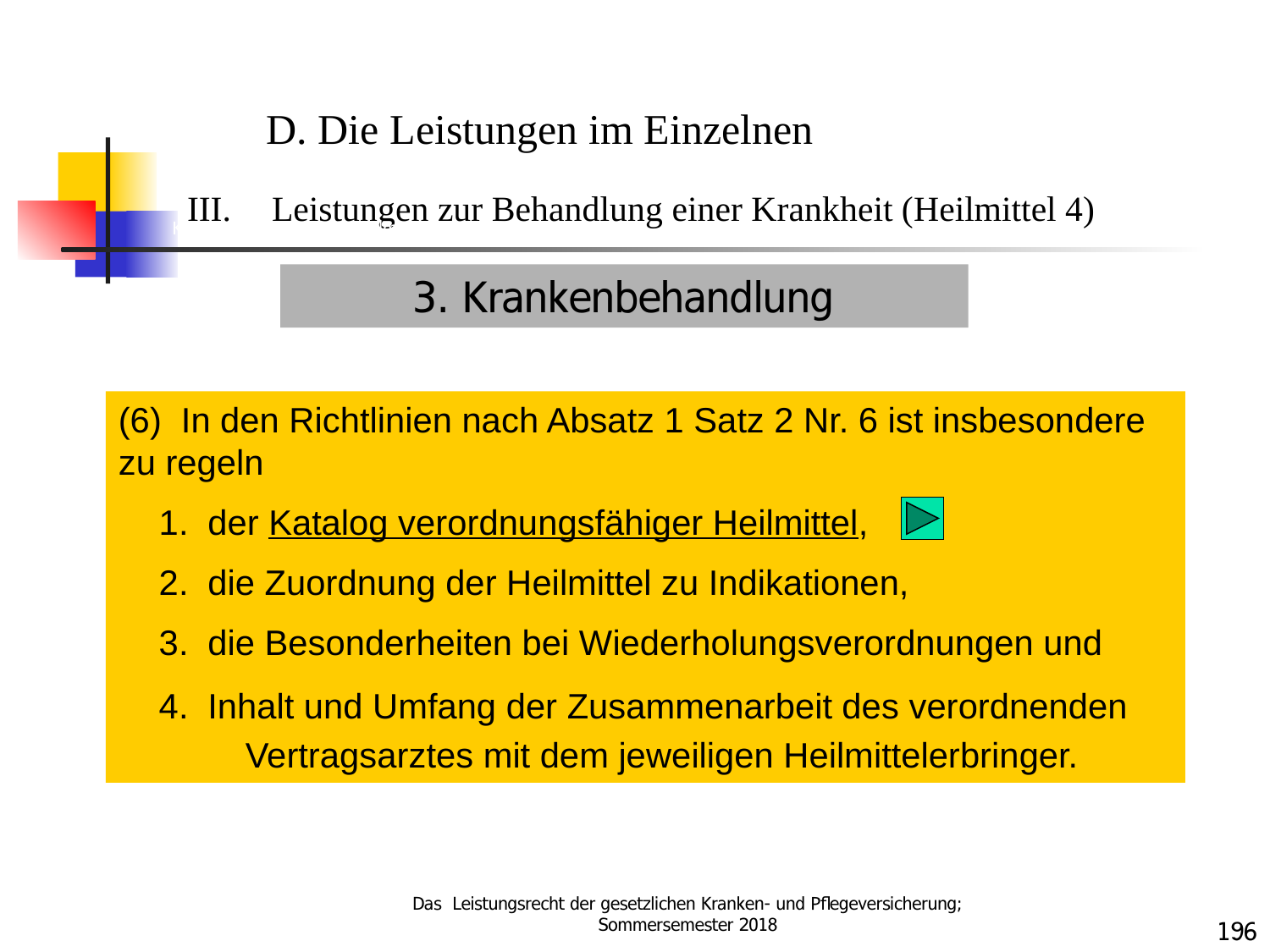

Krankenbehandlung 4 (Heilmittel)
D. Die Leistungen im Einzelnen

Leistungen zur Behandlung einer Krankheit (Heilmittel 4)
3. Krankenbehandlung
(6)  In den Richtlinien nach Absatz 1 Satz 2 Nr. 6 ist insbesondere zu regeln
	1.  der Katalog verordnungsfähiger Heilmittel,
	2.  die Zuordnung der Heilmittel zu Indikationen,
	3.  die Besonderheiten bei Wiederholungsverordnungen und
	4.  Inhalt und Umfang der Zusammenarbeit des verordnenden 			Vertragsarztes mit dem jeweiligen Heilmittelerbringer.
Krankheit

Das  Leistungsrecht der gesetzlichen Kranken- und Pflegeversicherung; Sommersemester 2018
196